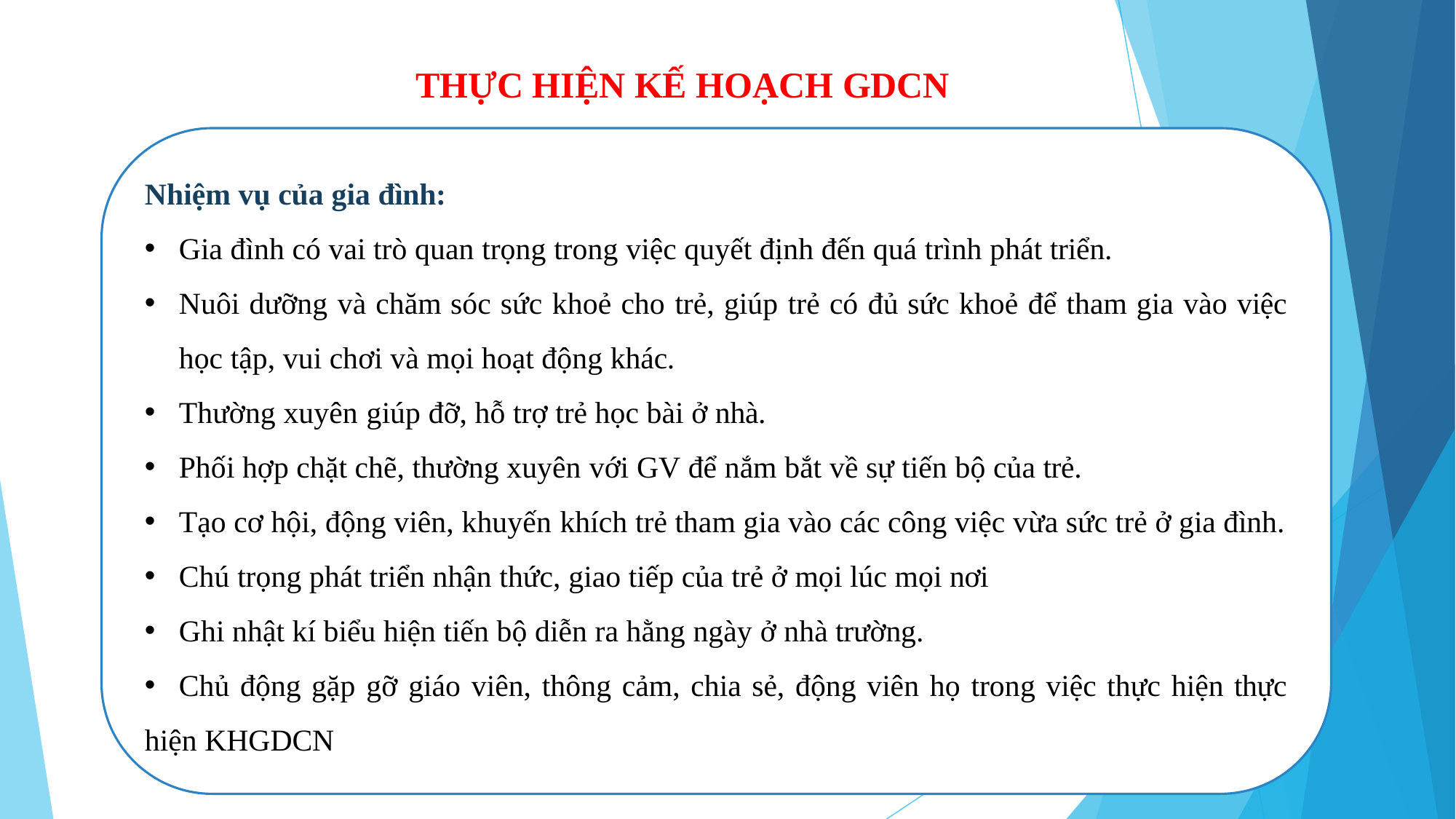

# THỰC HIỆN KẾ HOẠCH GDCN

Nhiệm vụ của gia đình:
Gia đình có vai trò quan trọng trong việc quyết định đến quá trình phát triển.
Nuôi dưỡng và chăm sóc sức khoẻ cho trẻ, giúp trẻ có đủ sức khoẻ để tham gia vào việc học tập, vui chơi và mọi hoạt động khác.
Thường xuyên giúp đỡ, hỗ trợ trẻ học bài ở nhà.
Phối hợp chặt chẽ, thường xuyên với GV để nắm bắt về sự tiến bộ của trẻ.
Tạo cơ hội, động viên, khuyến khích trẻ tham gia vào các công việc vừa sức trẻ ở gia đình.
Chú trọng phát triển nhận thức, giao tiếp của trẻ ở mọi lúc mọi nơi
Ghi nhật kí biểu hiện tiến bộ diễn ra hằng ngày ở nhà trường.
Chủ động gặp gỡ giáo viên, thông cảm, chia sẻ, động viên họ trong việc thực hiện thực
hiện KHGDCN